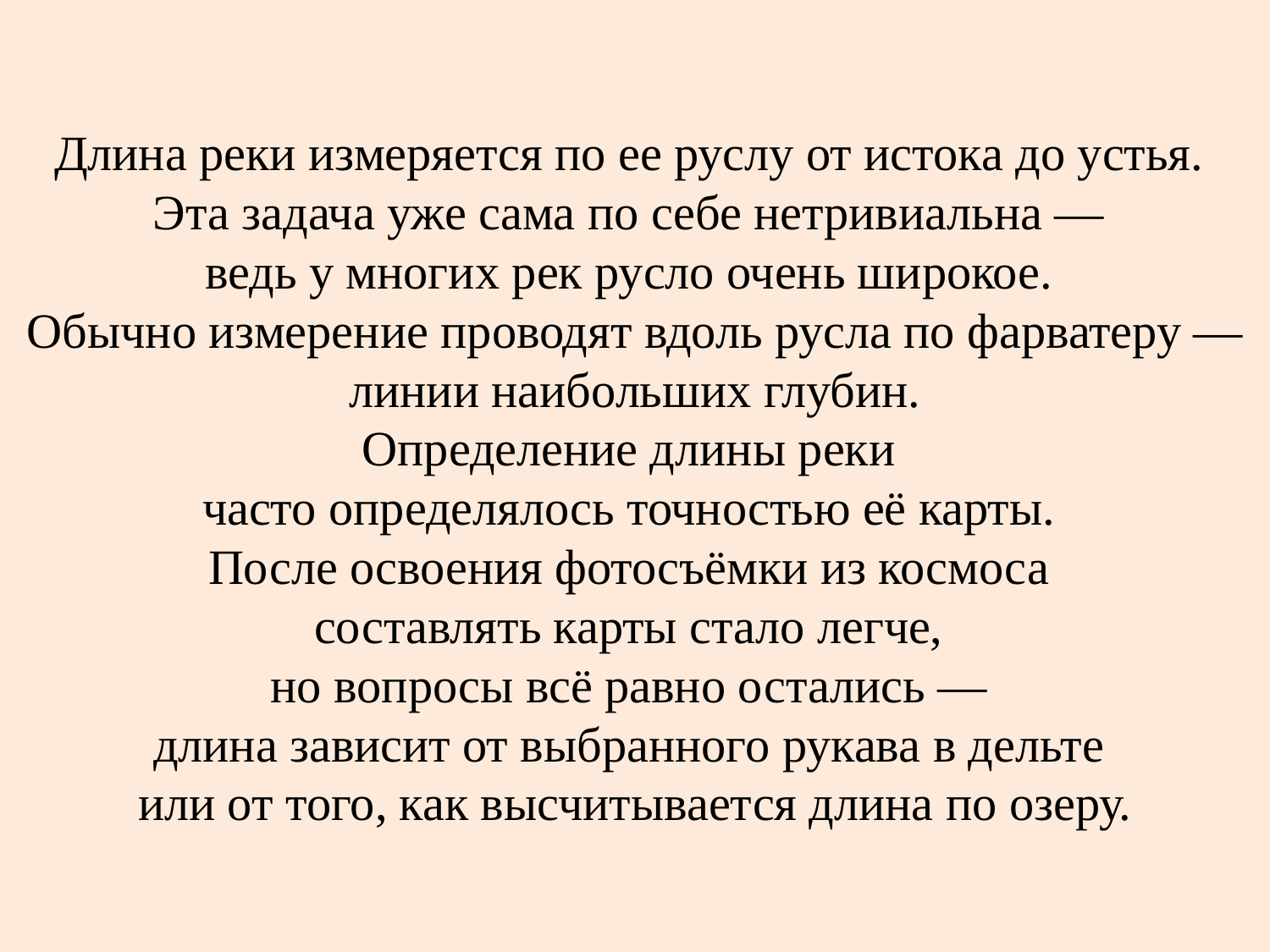

# Длина реки измеряется по ее руслу от истока до устья. Эта задача уже сама по себе нетривиальна — ведь у многих рек русло очень широкое. Обычно измерение проводят вдоль русла по фарватеру — линии наибольших глубин. Определение длины реки часто определялось точностью её карты. После освоения фотосъёмки из космоса  составлять карты стало легче, но вопросы всё равно остались — длина зависит от выбранного рукава в дельте  или от того, как высчитывается длина по озеру.